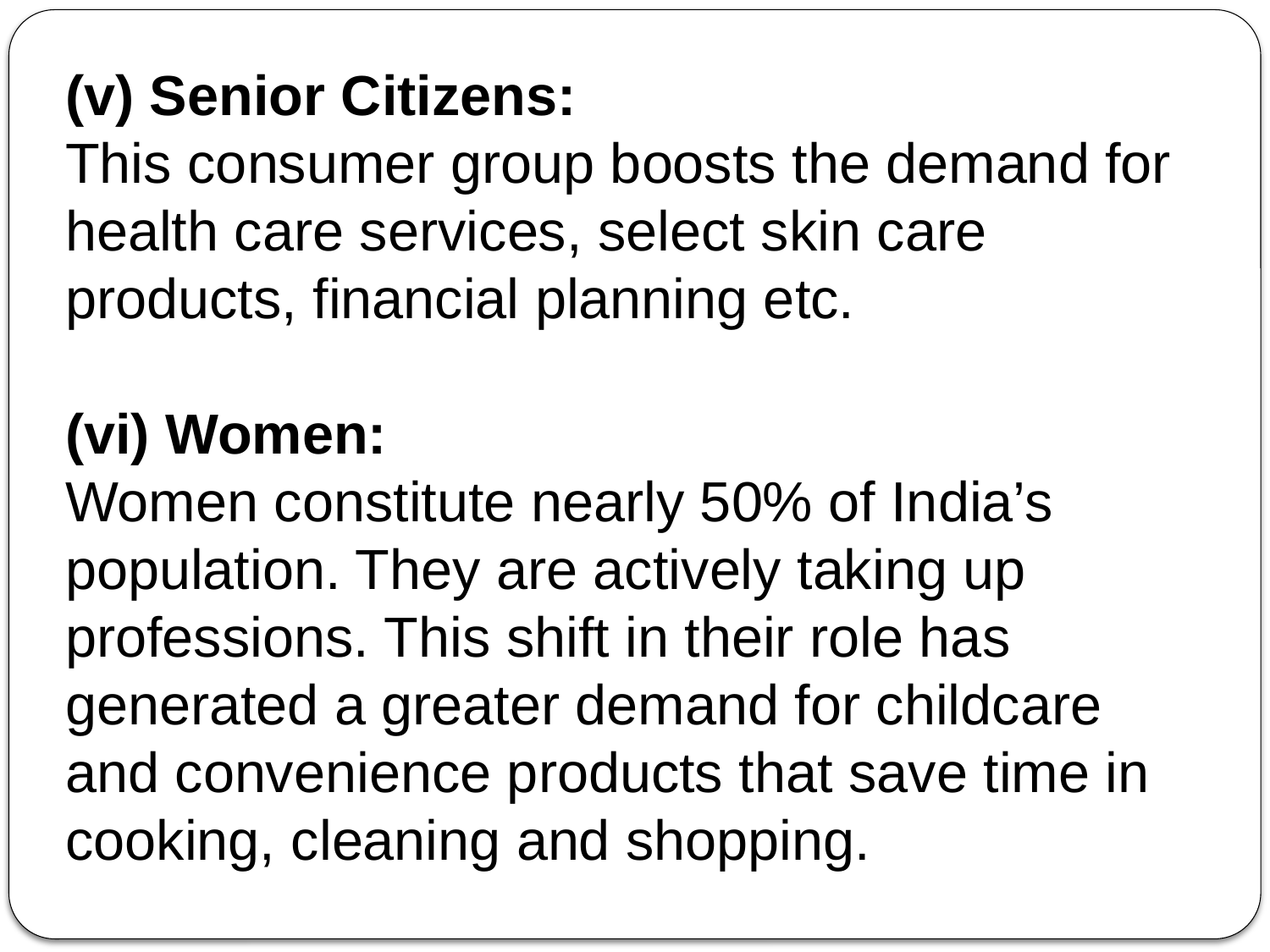

(v) Senior Citizens:
This consumer group boosts the demand for health care services, select skin care products, financial planning etc.

(vi) Women:
Women constitute nearly 50% of India’s population. They are actively taking up professions. This shift in their role has generated a greater demand for childcare and convenience products that save time in cooking, cleaning and shopping.